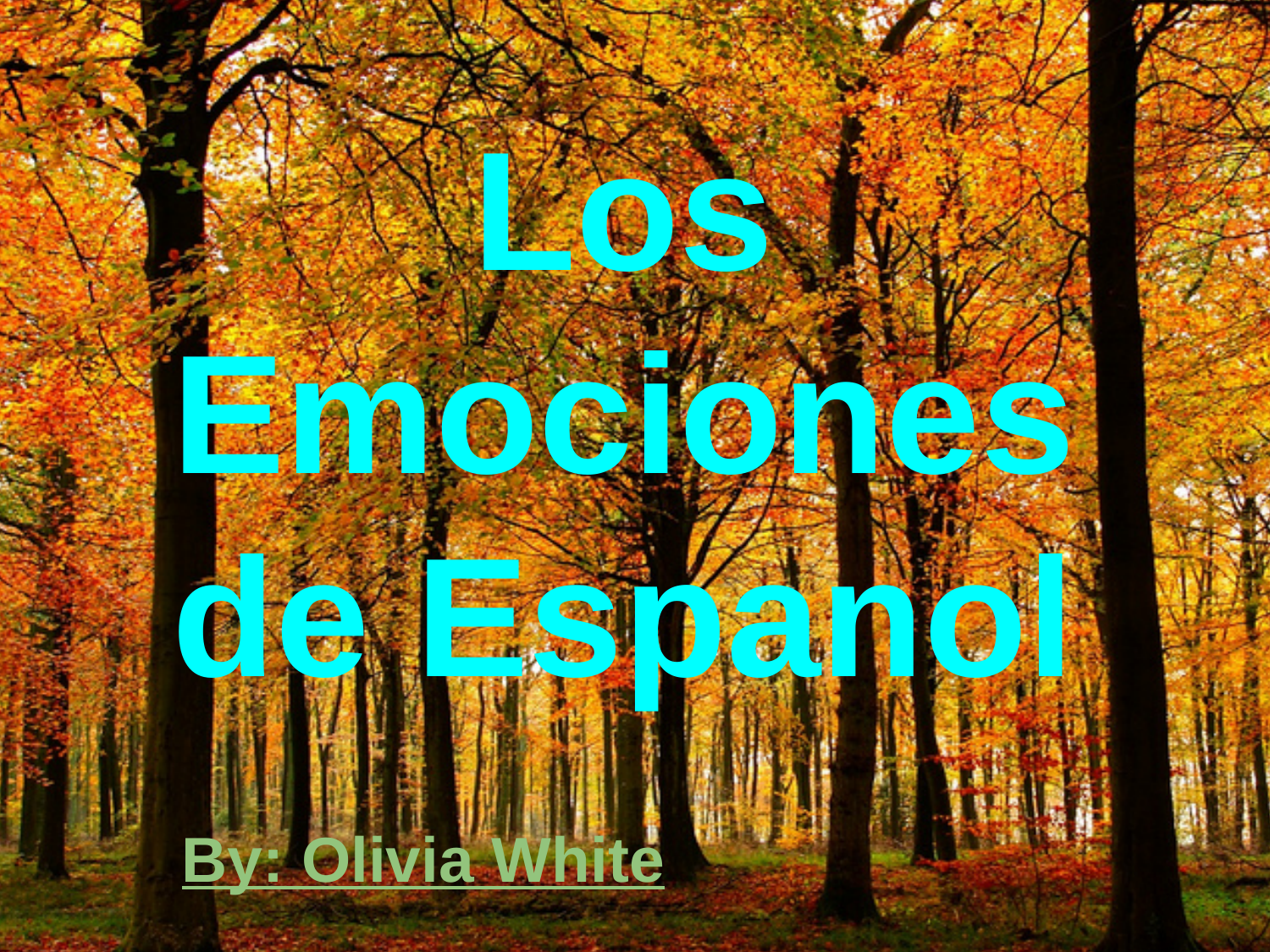

Los Emociones de Espanol
#

By: Olivia White